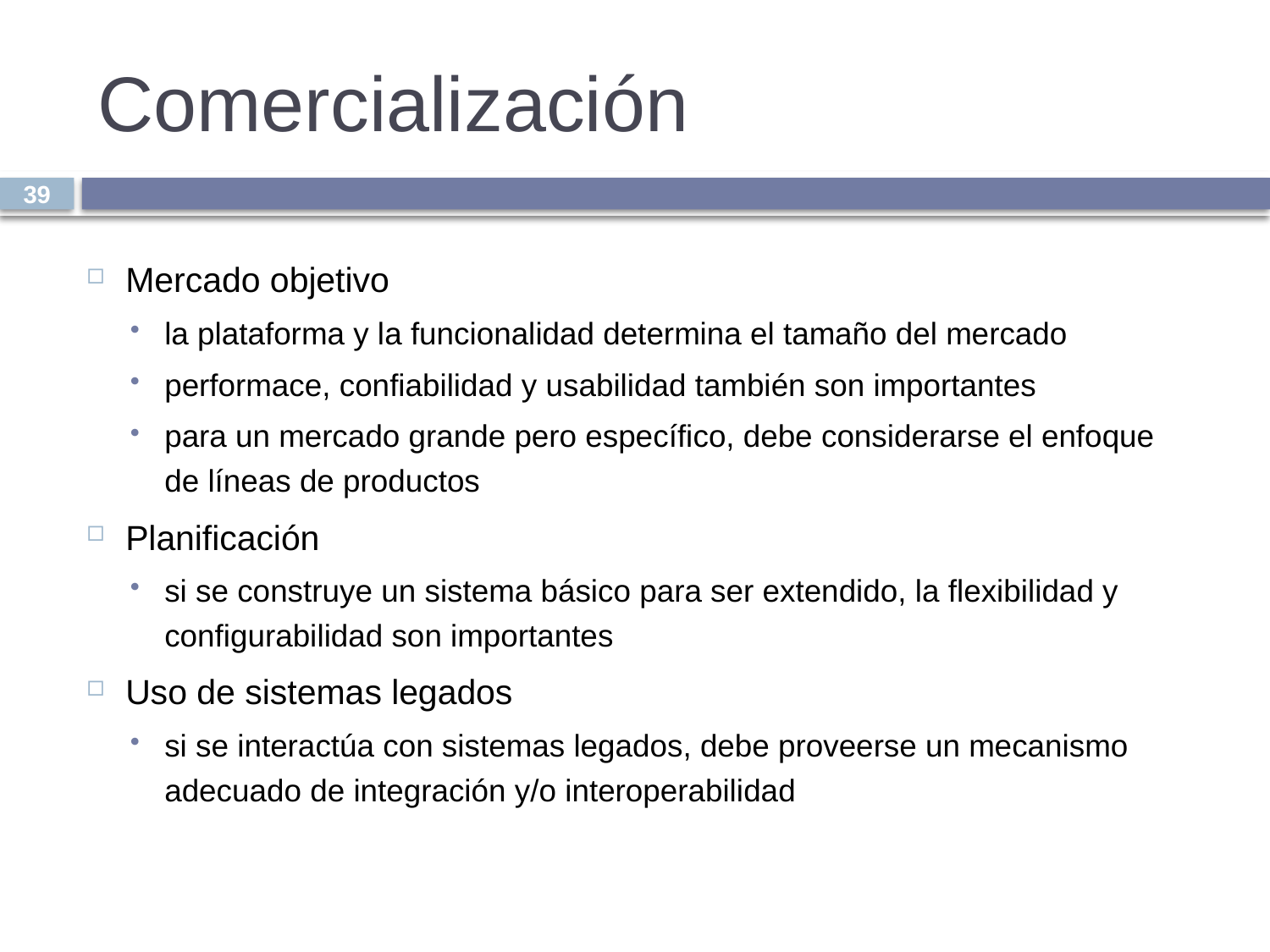

# Comercialización
39
Mercado objetivo
la plataforma y la funcionalidad determina el tamaño del mercado
performace, confiabilidad y usabilidad también son importantes
para un mercado grande pero específico, debe considerarse el enfoque de líneas de productos
Planificación
si se construye un sistema básico para ser extendido, la flexibilidad y configurabilidad son importantes
Uso de sistemas legados
si se interactúa con sistemas legados, debe proveerse un mecanismo adecuado de integración y/o interoperabilidad